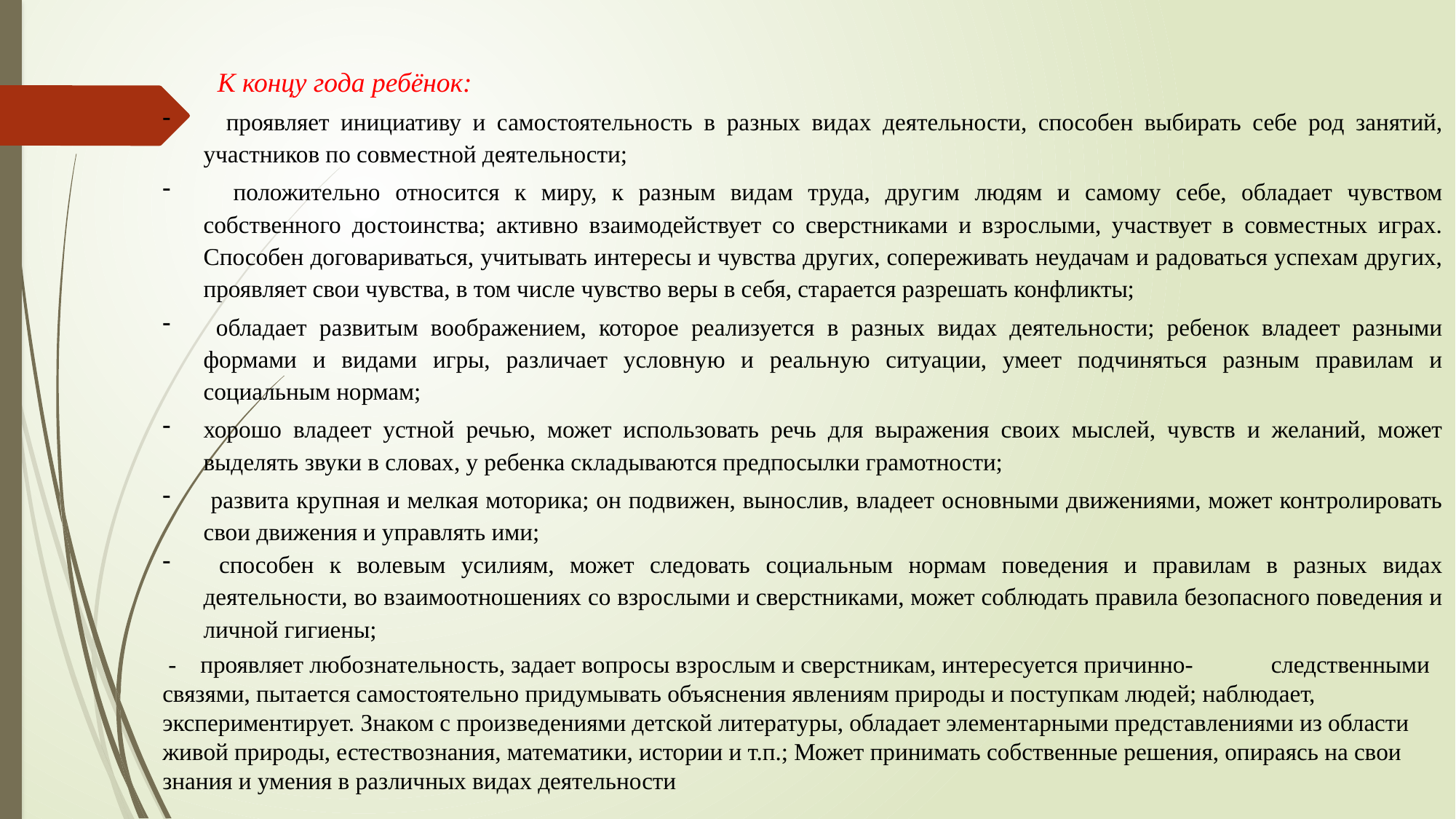

К концу года ребёнок:
  проявляет инициативу и самостоятельность в разных видах деятельности, способен выбирать себе род занятий, участников по совместной деятельности;
  положительно относится к миру, к разным видам труда, другим людям и самому себе, обладает чувством собственного достоинства; активно взаимодействует со сверстниками и взрослыми, участвует в совместных играх. Способен договариваться, учитывать интересы и чувства других, сопереживать неудачам и радоваться успехам других, проявляет свои чувства, в том числе чувство веры в себя, старается разрешать конфликты;
 обладает развитым воображением, которое реализуется в разных видах деятельности; ребенок владеет разными формами и видами игры, различает условную и реальную ситуации, умеет подчиняться разным правилам и социальным нормам;
хорошо владеет устной речью, может использовать речь для выражения своих мыслей, чувств и желаний, может выделять звуки в словах, у ребенка складываются предпосылки грамотности;
 развита крупная и мелкая моторика; он подвижен, вынослив, владеет основными движениями, может контролировать свои движения и управлять ими;
 способен к волевым усилиям, может следовать социальным нормам поведения и правилам в разных видах деятельности, во взаимоотношениях со взрослыми и сверстниками, может соблюдать правила безопасного поведения и личной гигиены;
 -    проявляет любознательность, задает вопросы взрослым и сверстникам, интересуется причинно-             следственными связями, пытается самостоятельно придумывать объяснения явлениям природы и поступкам людей; наблюдает, экспериментирует. Знаком с произведениями детской литературы, обладает элементарными представлениями из области живой природы, естествознания, математики, истории и т.п.; Может принимать собственные решения, опираясь на свои знания и умения в различных видах деятельности